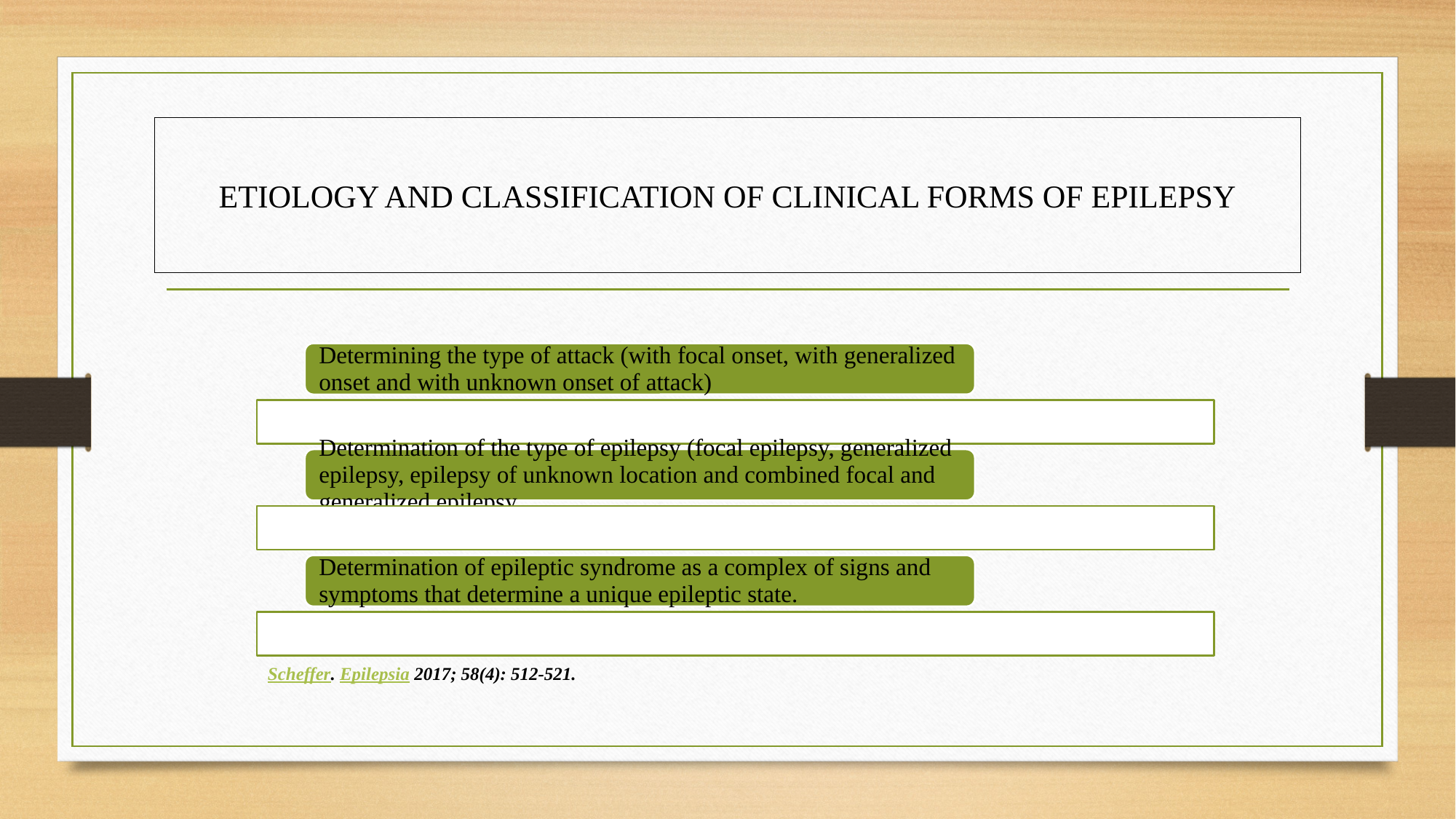

# ETIOLOGY AND CLASSIFICATION OF CLINICAL FORMS OF EPILEPSY
Determining the type of attack (with focal onset, with generalized onset and with unknown onset of attack)
Determination of the type of epilepsy (focal epilepsy, generalized epilepsy, epilepsy of unknown location and combined focal and generalized epilepsy.
Determination of epileptic syndrome as a complex of signs and symptoms that determine a unique epileptic state.
Scheffer. Epilepsia 2017; 58(4): 512-521.